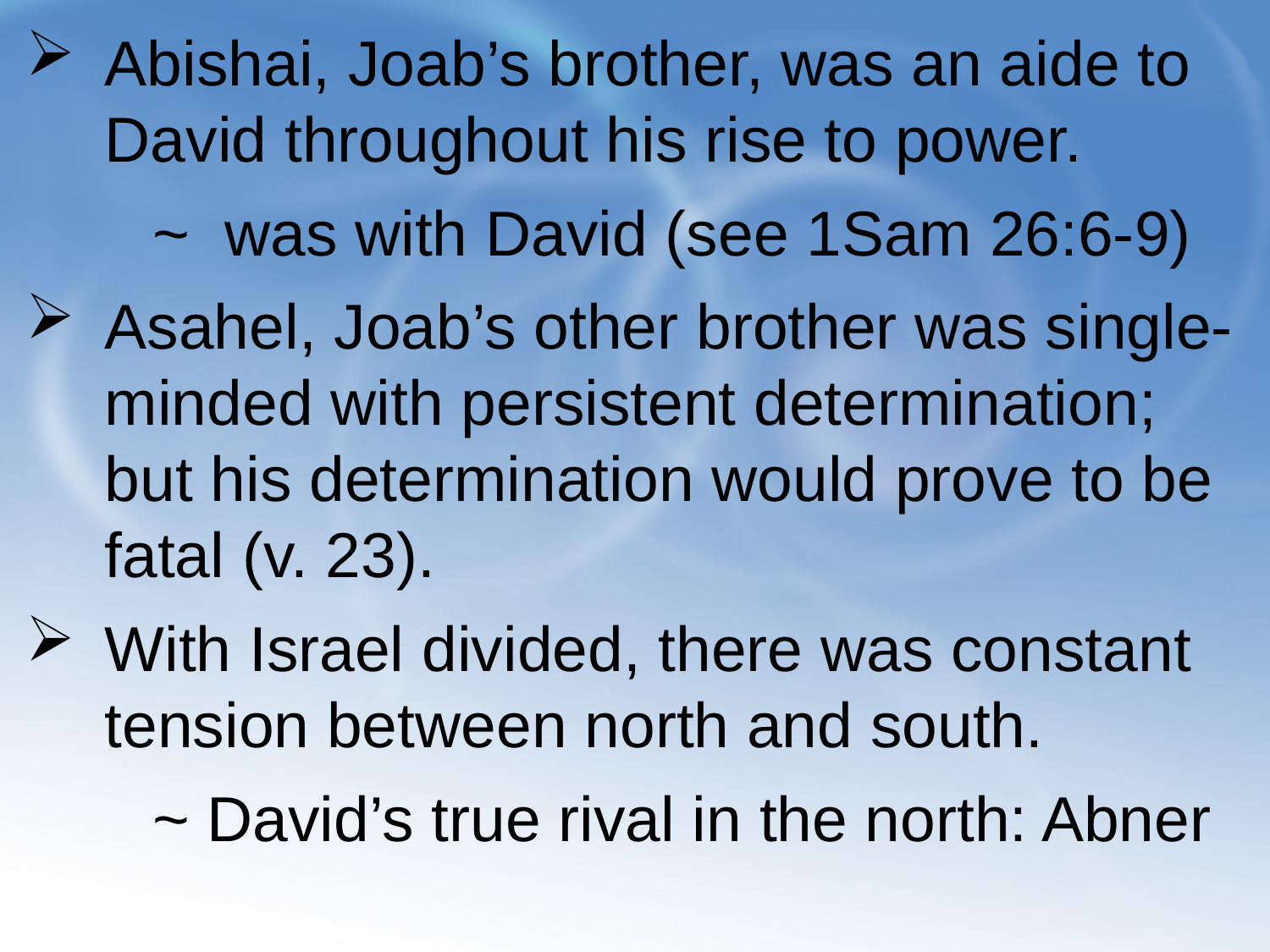

Abishai, Joab’s brother, was an aide to David throughout his rise to power.
	~  was with David (see 1Sam 26:6-9)
Asahel, Joab’s other brother was single-minded with persistent determination; but his determination would prove to be fatal (v. 23).
With Israel divided, there was constant tension between north and south.
	~ David’s true rival in the north: Abner